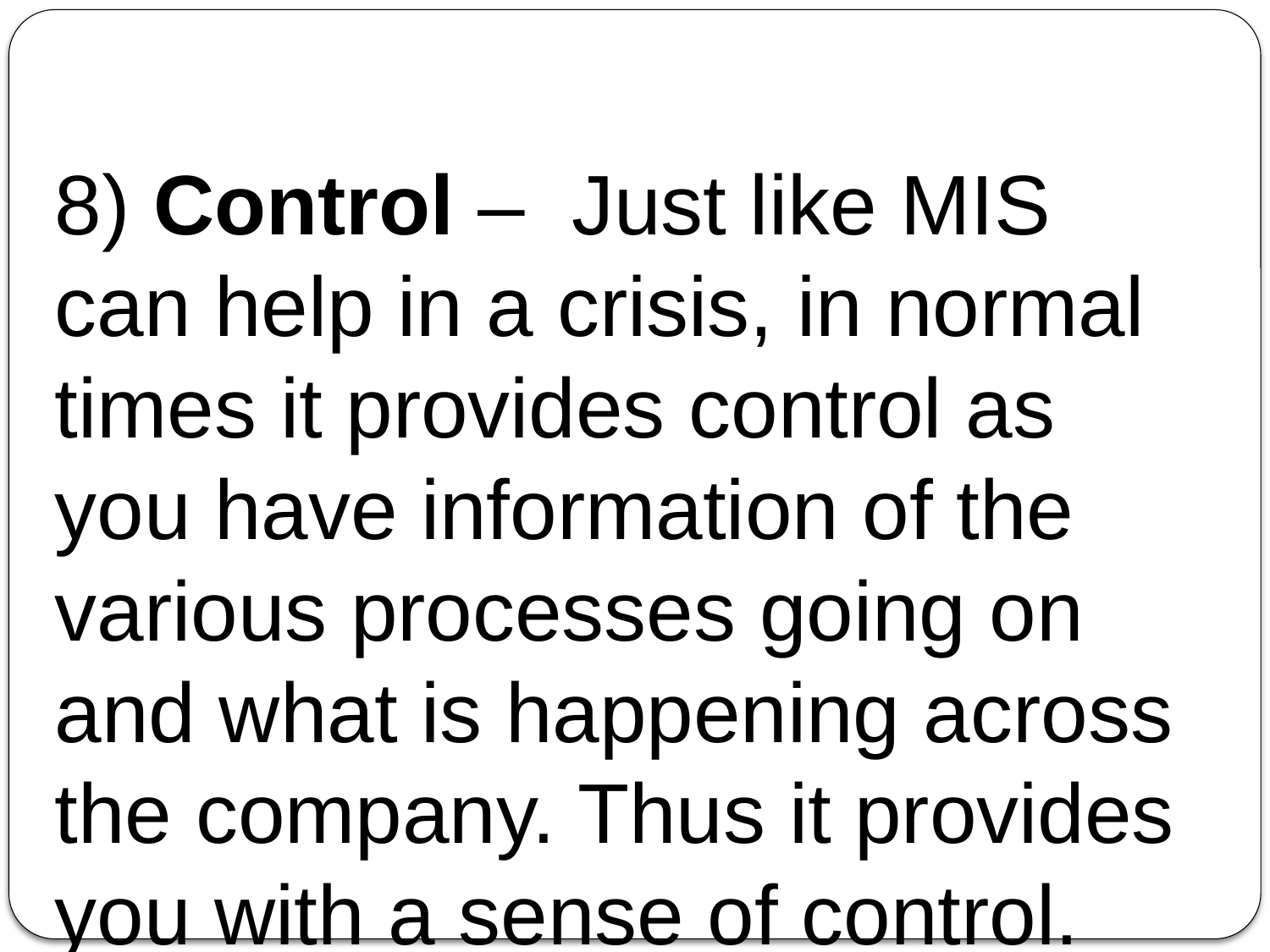

8) Control –  Just like MIS can help in a crisis, in normal times it provides control as you have information of the various processes going on and what is happening across the company. Thus it provides you with a sense of control.